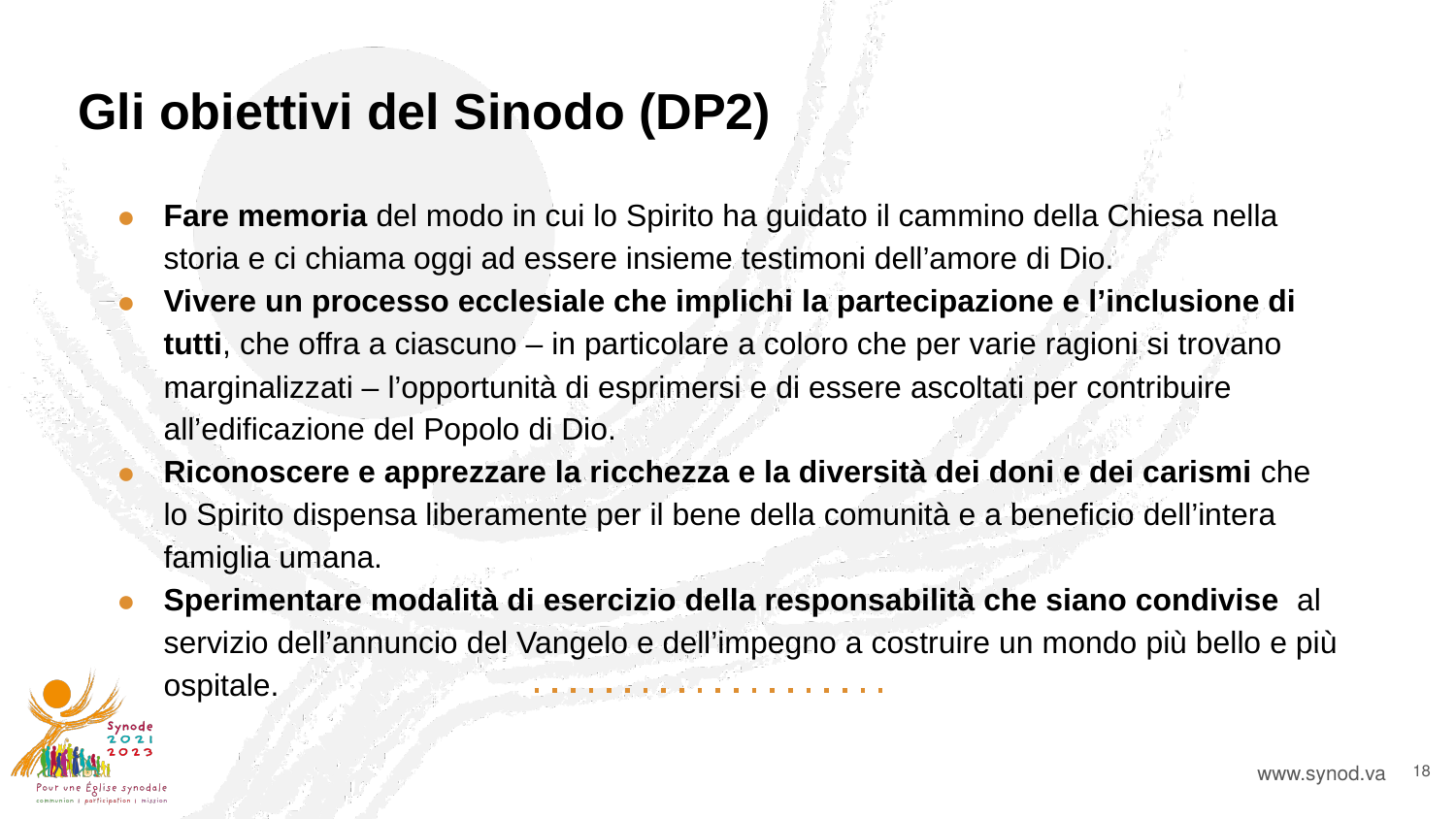

# Gli obiettivi del Sinodo (DP2)
Fare memoria del modo in cui lo Spirito ha guidato il cammino della Chiesa nella storia e ci chiama oggi ad essere insieme testimoni dell’amore di Dio.
Vivere un processo ecclesiale che implichi la partecipazione e l’inclusione di tutti, che offra a ciascuno – in particolare a coloro che per varie ragioni si trovano marginalizzati – l’opportunità di esprimersi e di essere ascoltati per contribuire all’edificazione del Popolo di Dio.
Riconoscere e apprezzare la ricchezza e la diversità dei doni e dei carismi che lo Spirito dispensa liberamente per il bene della comunità e a beneficio dell’intera famiglia umana.
Sperimentare modalità di esercizio della responsabilità che siano condivise  al servizio dell’annuncio del Vangelo e dell’impegno a costruire un mondo più bello e più ospitale.

18